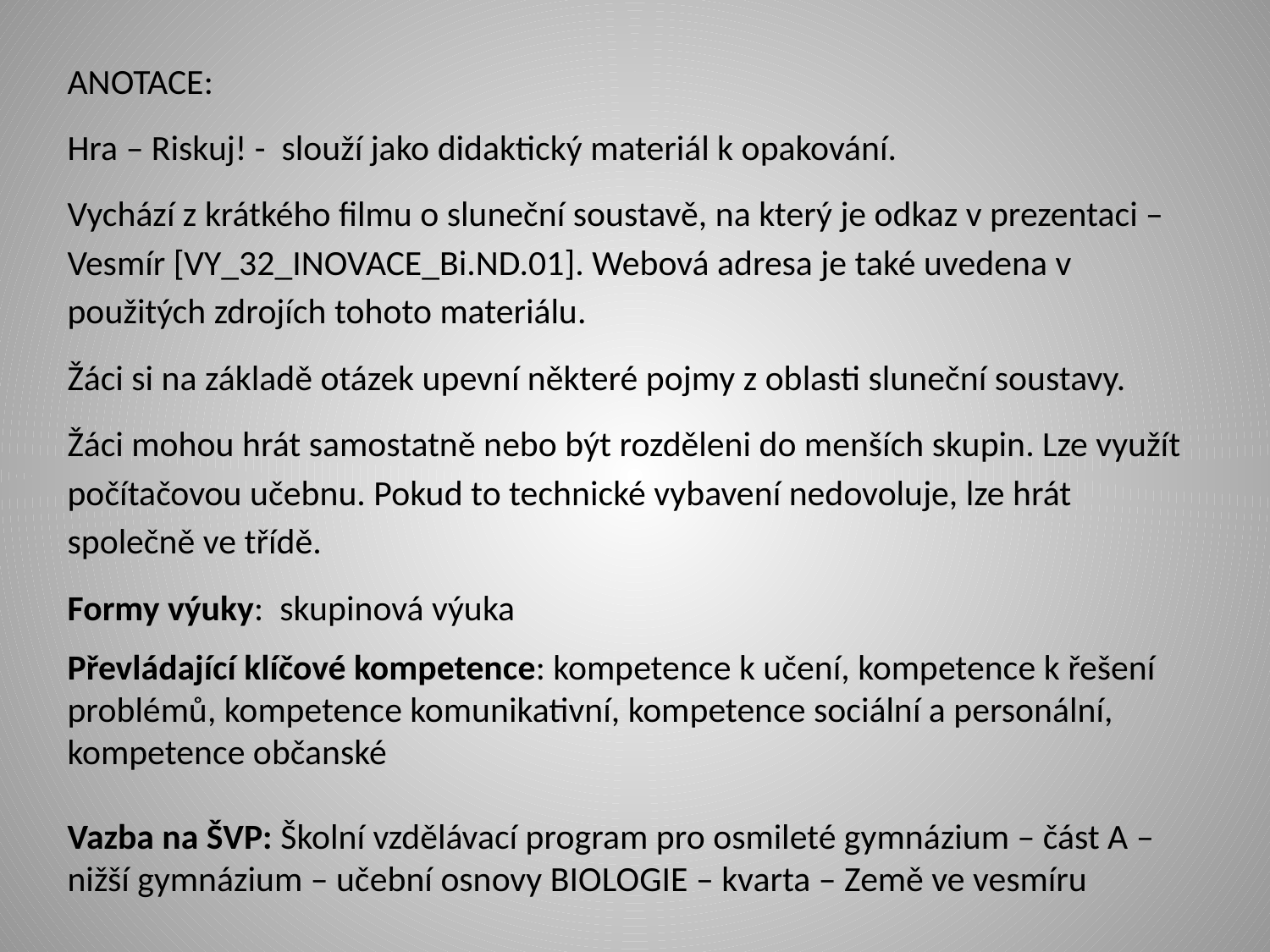

ANOTACE:
Hra – Riskuj! -  slouží jako didaktický materiál k opakování.
Vychází z krátkého filmu o sluneční soustavě, na který je odkaz v prezentaci – Vesmír [VY_32_INOVACE_Bi.ND.01]. Webová adresa je také uvedena v použitých zdrojích tohoto materiálu.
Žáci si na základě otázek upevní některé pojmy z oblasti sluneční soustavy.
Žáci mohou hrát samostatně nebo být rozděleni do menších skupin. Lze využít  počítačovou učebnu. Pokud to technické vybavení nedovoluje, lze hrát společně ve třídě.
Formy výuky:  skupinová výuka
Převládající klíčové kompetence: kompetence k učení, kompetence k řešení problémů, kompetence komunikativní, kompetence sociální a personální, kompetence občanské

Vazba na ŠVP: Školní vzdělávací program pro osmileté gymnázium – část A – nižší gymnázium – učební osnovy BIOLOGIE – kvarta – Země ve vesmíru